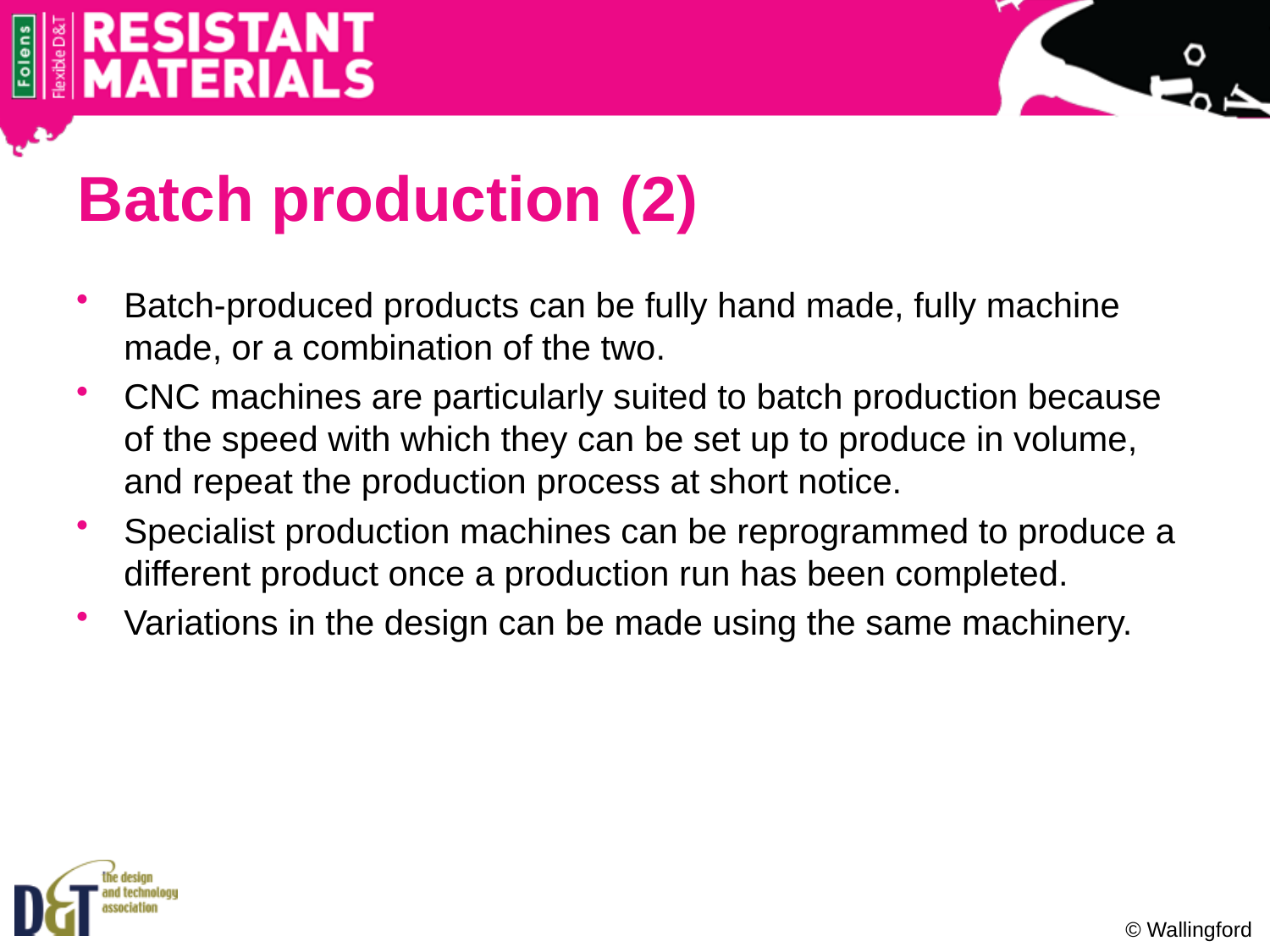

# Batch production (2)
Batch-produced products can be fully hand made, fully machine made, or a combination of the two.
CNC machines are particularly suited to batch production because of the speed with which they can be set up to produce in volume, and repeat the production process at short notice.
Specialist production machines can be reprogrammed to produce a different product once a production run has been completed.
Variations in the design can be made using the same machinery.

© Wallingford